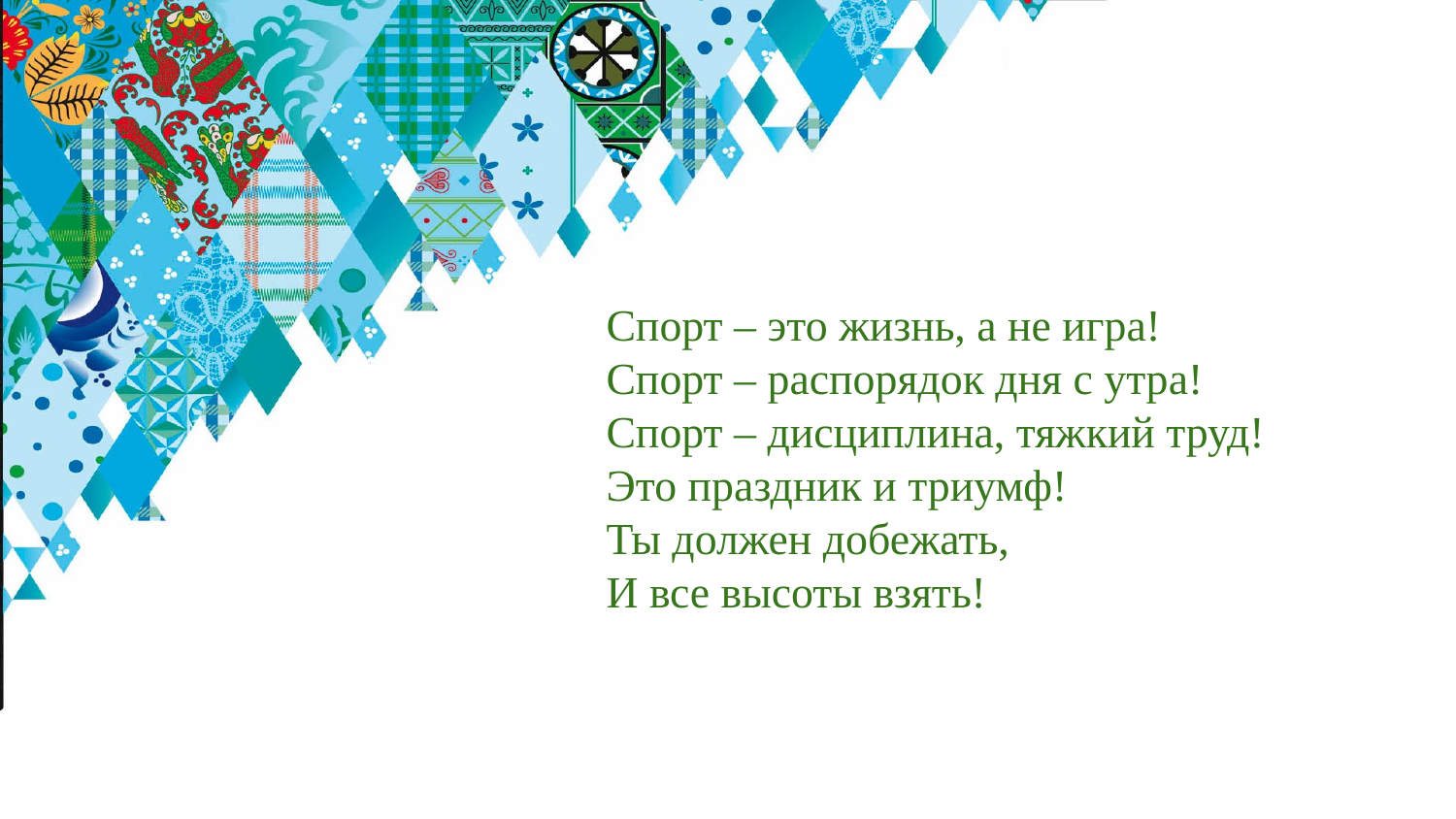

#
Спорт – это жизнь, а не игра!
Спорт – распорядок дня с утра!
Спорт – дисциплина, тяжкий труд!
Это праздник и триумф!
Ты должен добежать,
И все высоты взять!